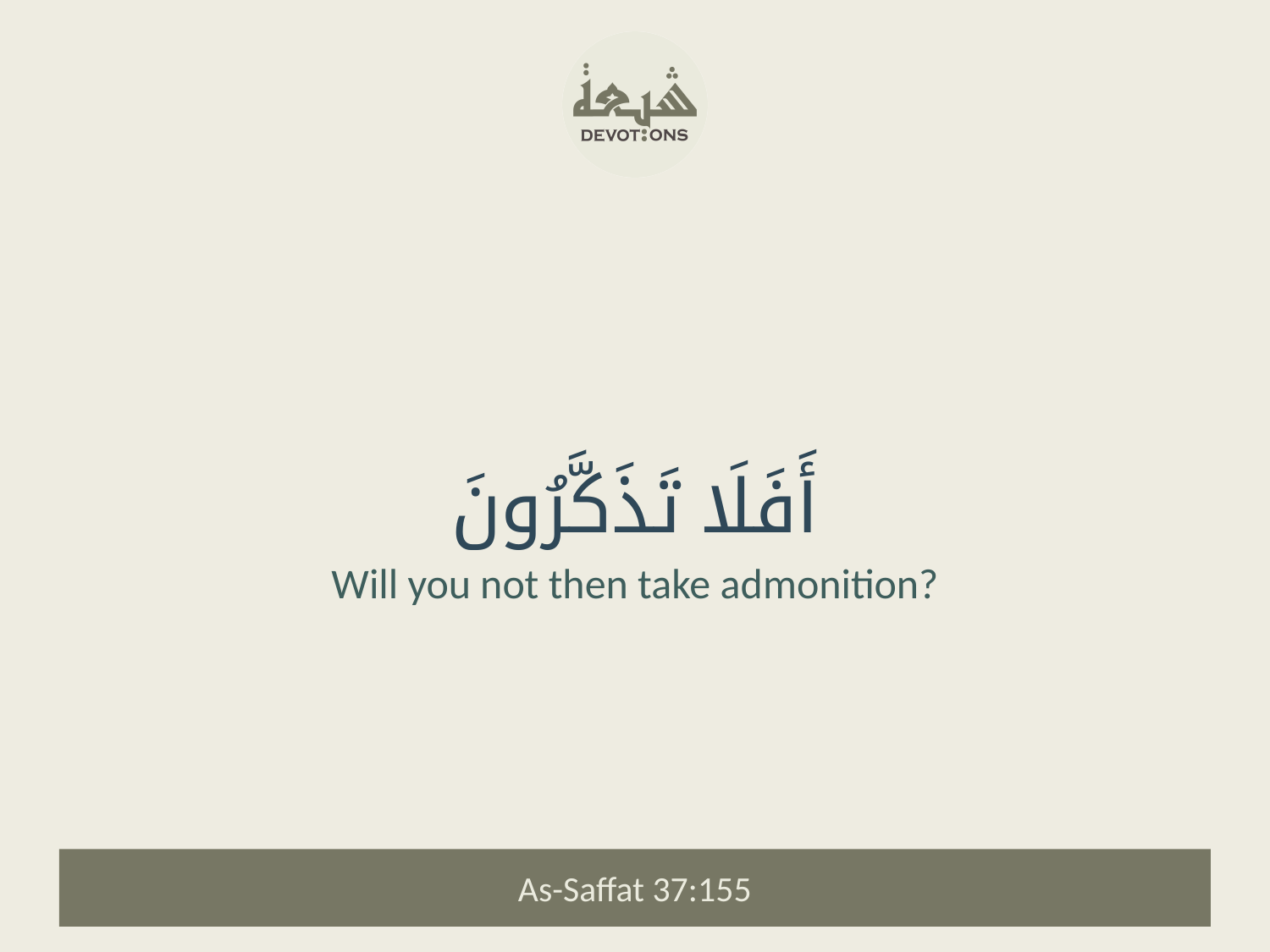

أَفَلَا تَذَكَّرُونَ
Will you not then take admonition?
As-Saffat 37:155